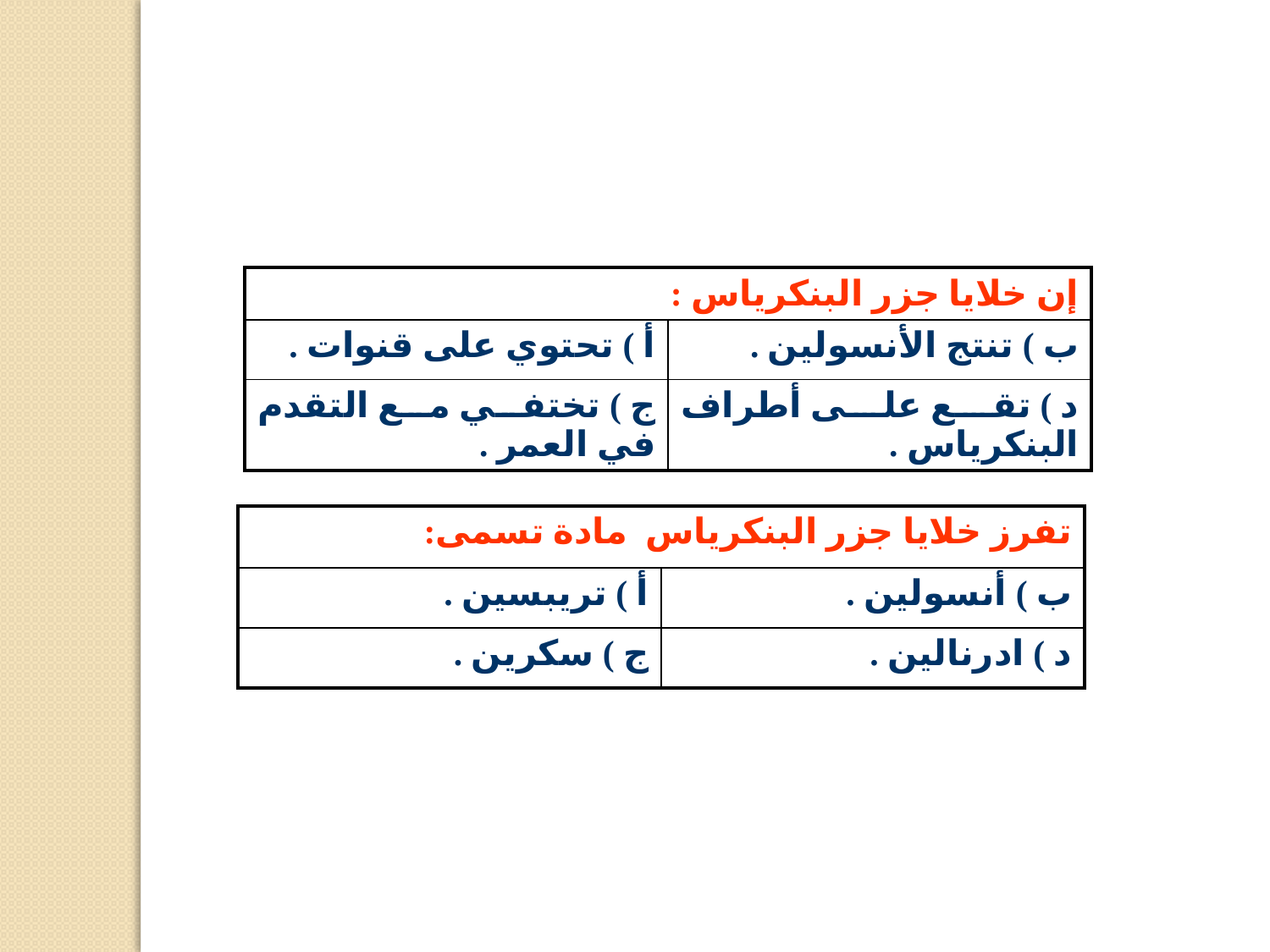

| إن خلايا جزر البنكرياس : |  |
| --- | --- |
| أ ) تحتوي على قنوات . | ب ) تنتج الأنسولين . |
| ج ) تختفي مع التقدم في العمر . | د ) تقع على أطراف البنكرياس . |

| تفرز خلايا جزر البنكرياس مادة تسمى: |  |
| --- | --- |
| أ ) تريبسين . | ب ) أنسولين . |
| ج ) سكرين . | د ) ادرنالين . |